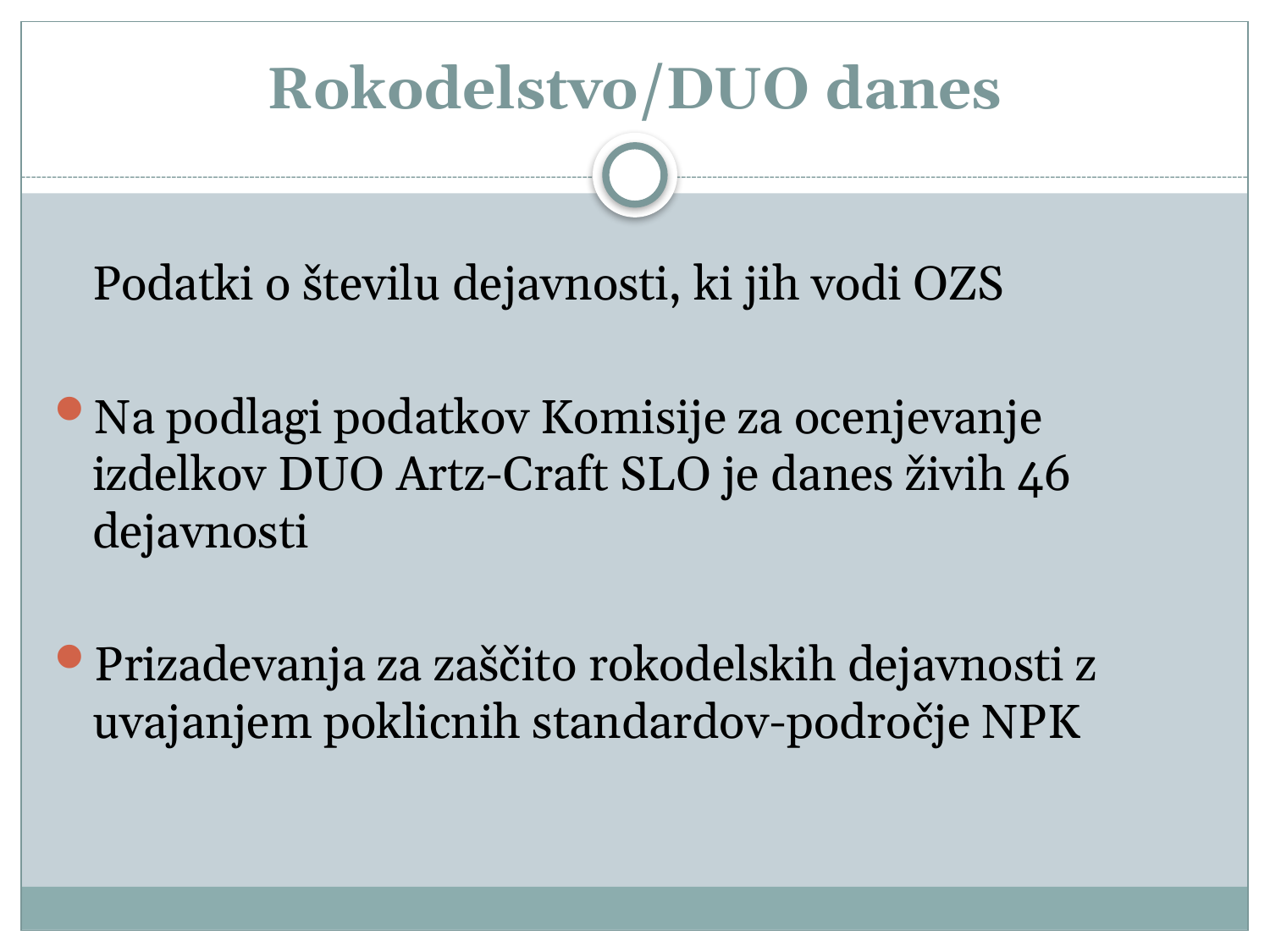

# Rokodelstvo/DUO danes
	Podatki o številu dejavnosti, ki jih vodi OZS

Na podlagi podatkov Komisije za ocenjevanje izdelkov DUO Artz-Craft SLO je danes živih 46 dejavnosti

Prizadevanja za zaščito rokodelskih dejavnosti z uvajanjem poklicnih standardov-področje NPK